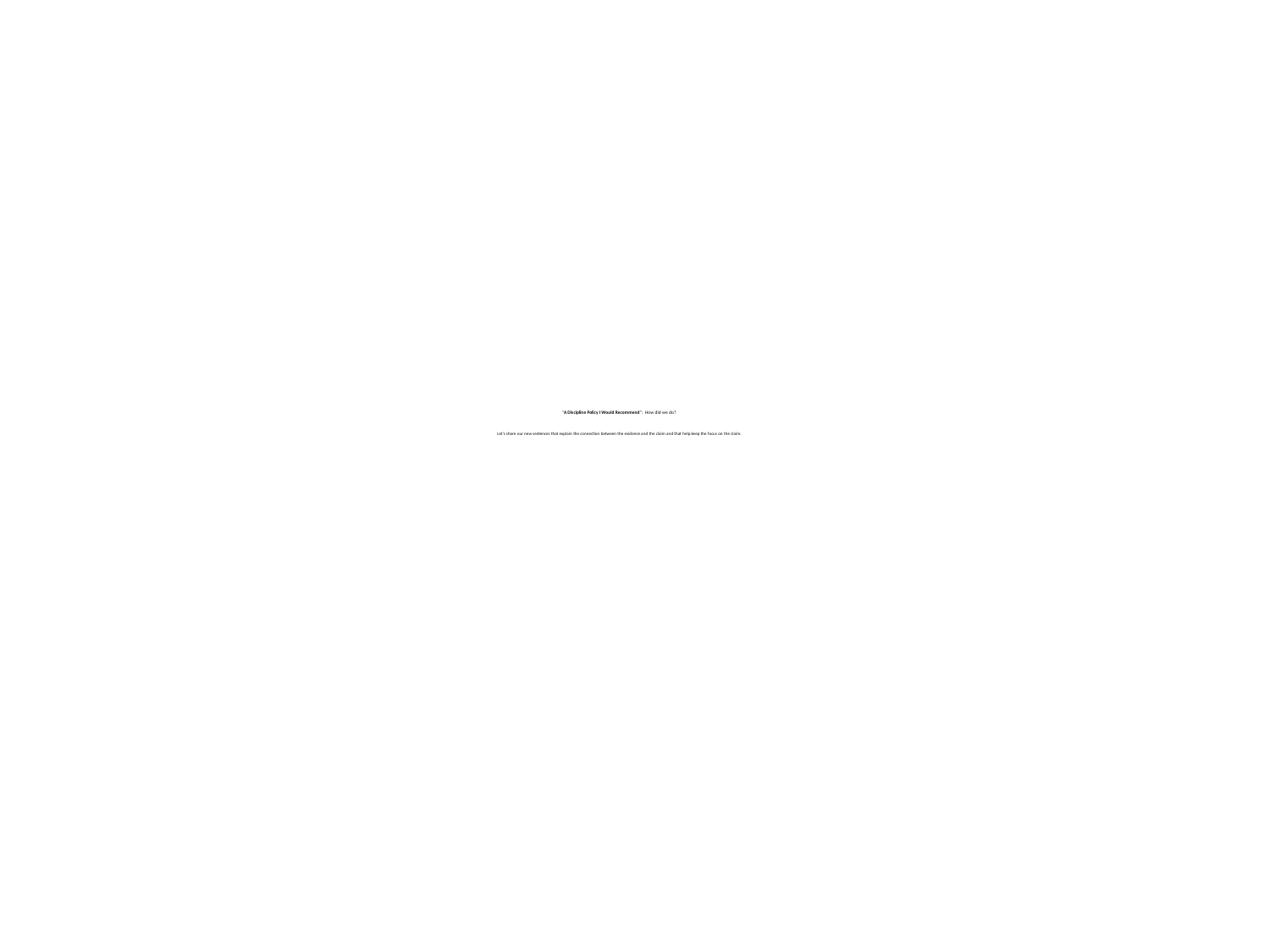

# “A Discipline Policy I Would Recommend”:  How did we do? Let’s share our new sentences that explain the connection between the evidence and the claim and that help keep the focus on the claim.